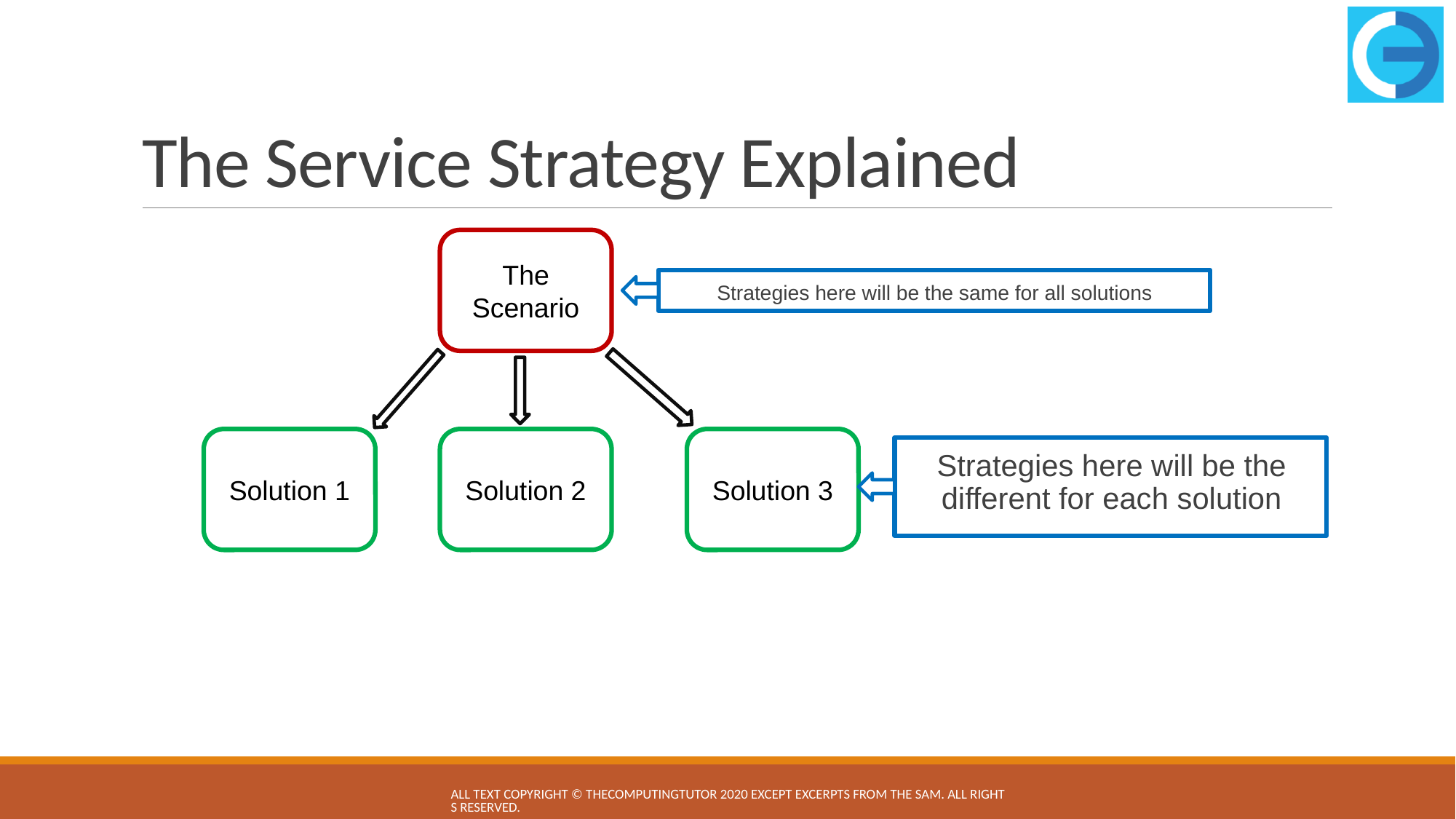

# The Service Strategy Explained
The Scenario
Strategies here will be the same for all solutions

Solution 1
Solution 2
Solution 3
Strategies here will be the different for each solution

All text copyright © TheComputingTutor 2020 except excerpts from the SAM. All rights Reserved.